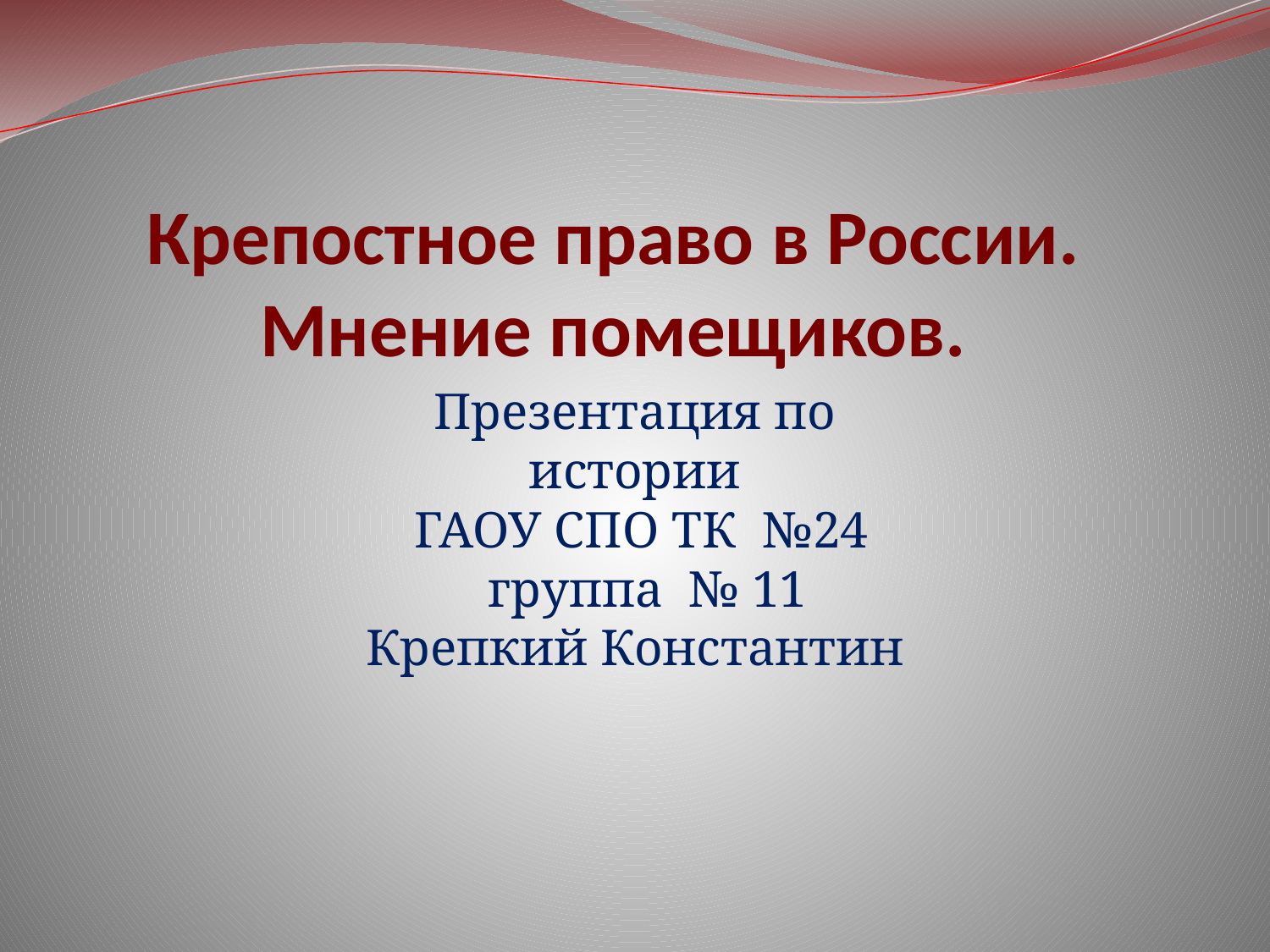

# Крепостное право в России. Мнение помещиков.
Презентация по истории
 ГАОУ СПО ТК  №24
  группа  № 11
Крепкий Константин